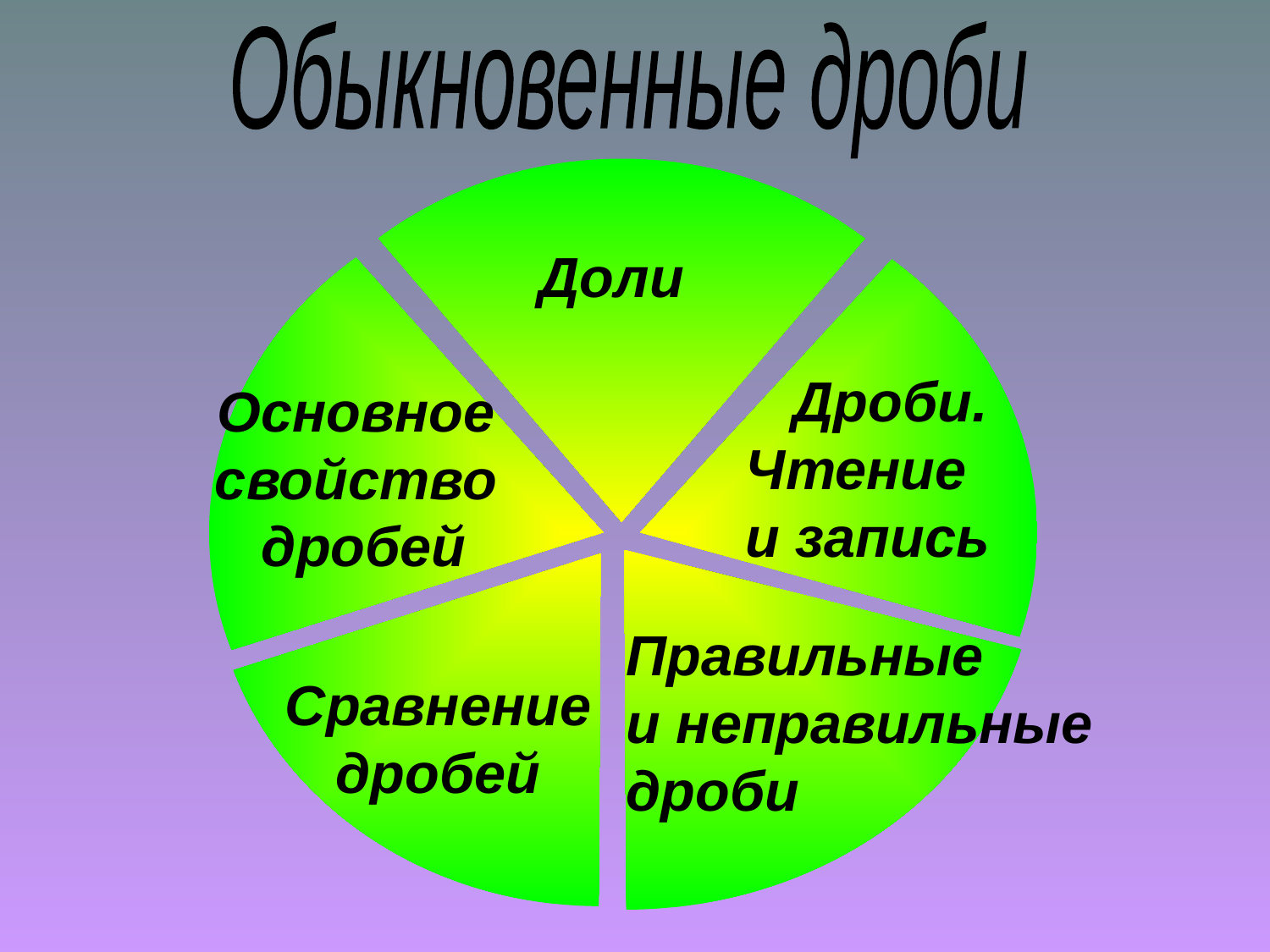

Обыкновенные дроби

Доли

Основное
свойство
дробей

      Дроби.
   Чтение
   и запись

Правильные
и неправильные
дроби

Сравнение дробей